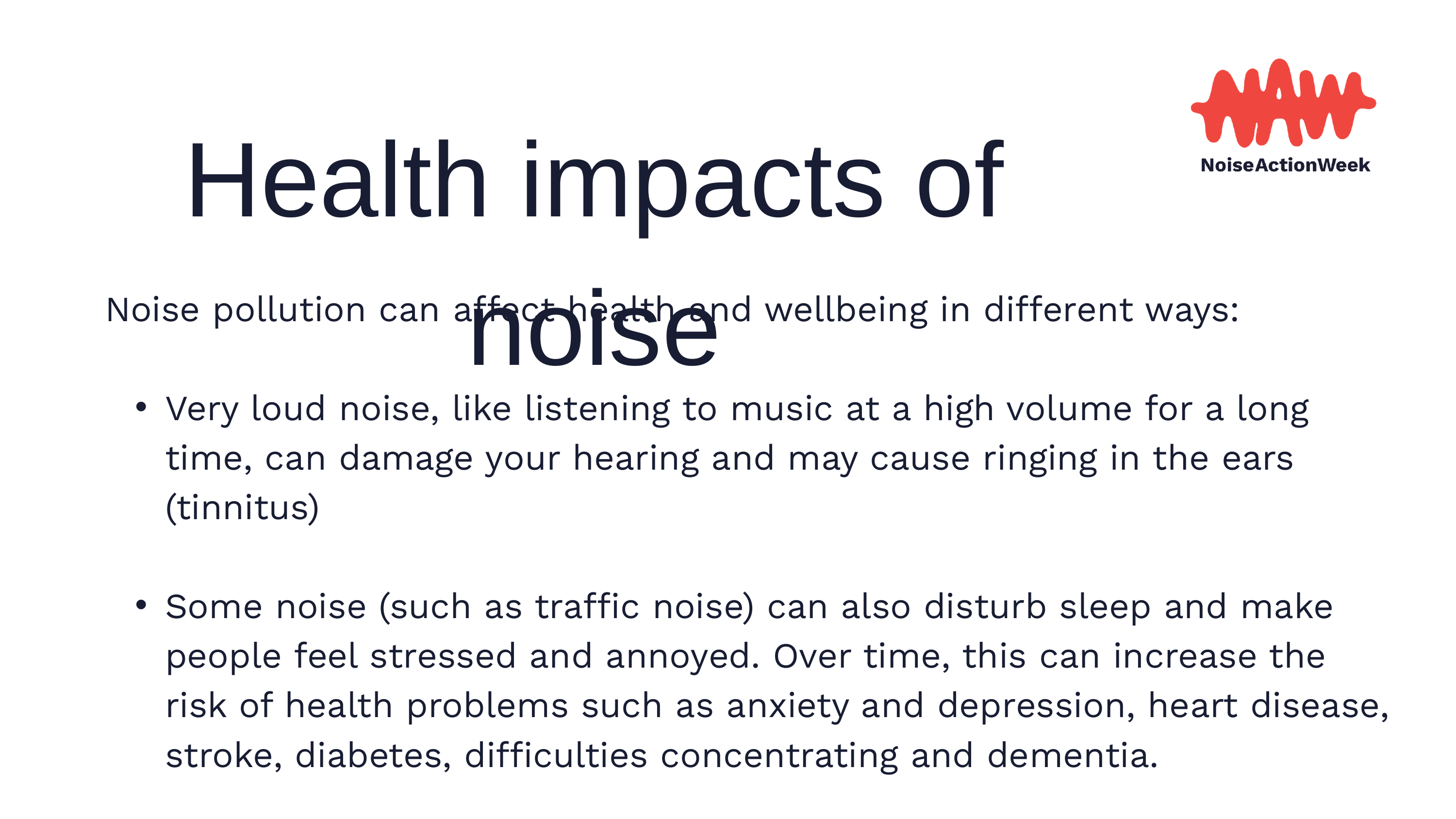

Health impacts of noise
Noise pollution can affect health and wellbeing in different ways:

Very loud noise, like listening to music at a high volume for a long time, can damage your hearing and may cause ringing in the ears (tinnitus)

Some noise (such as traffic noise) can also disturb sleep and make people feel stressed and annoyed. Over time, this can increase the risk of health problems such as anxiety and depression, heart disease, stroke, diabetes, difficulties concentrating and dementia.